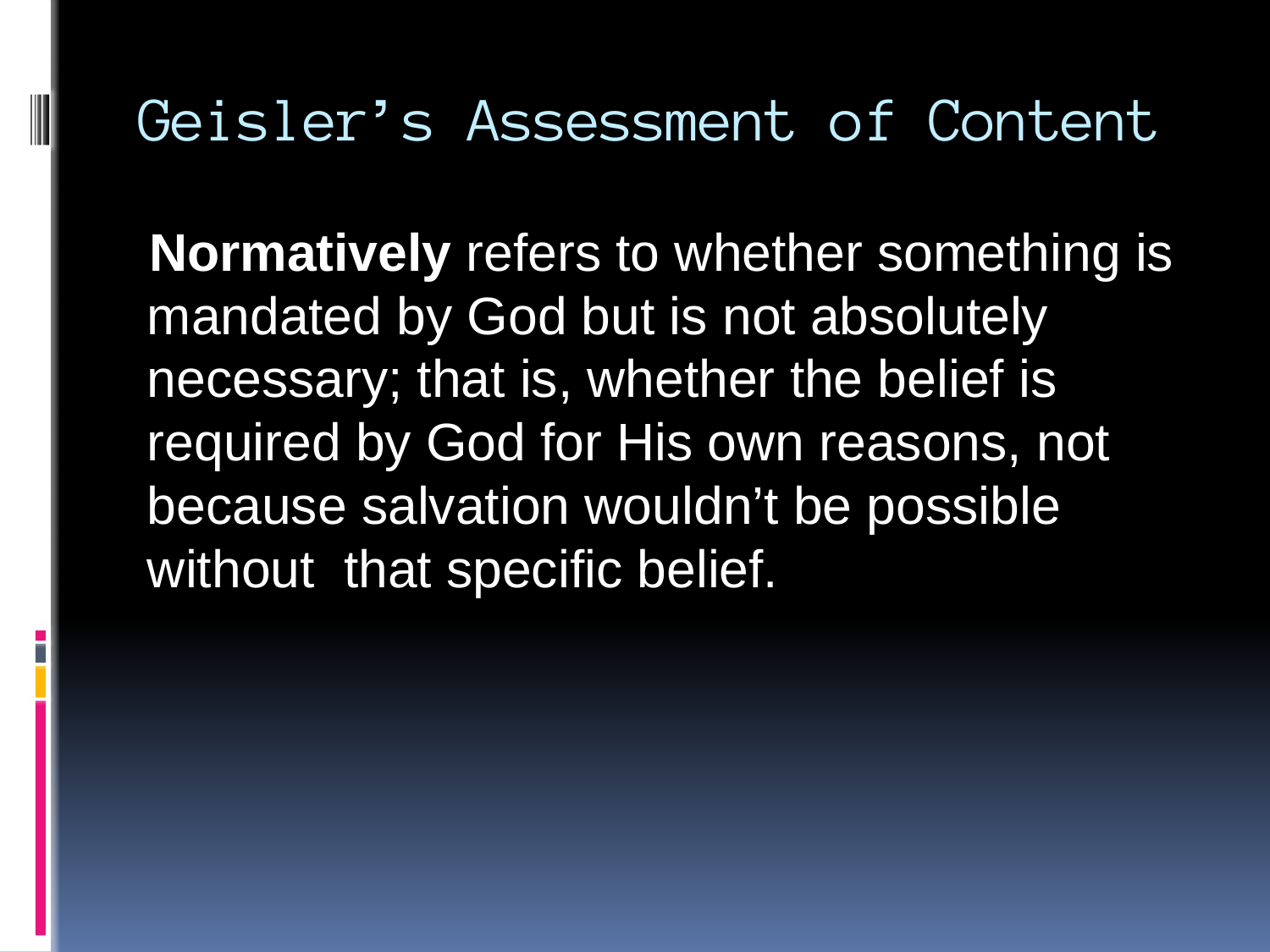

# Geisler’s Assessment of Content
Normatively refers to whether something is mandated by God but is not absolutely necessary; that is, whether the belief is required by God for His own reasons, not because salvation wouldn’t be possible without  that specific belief.